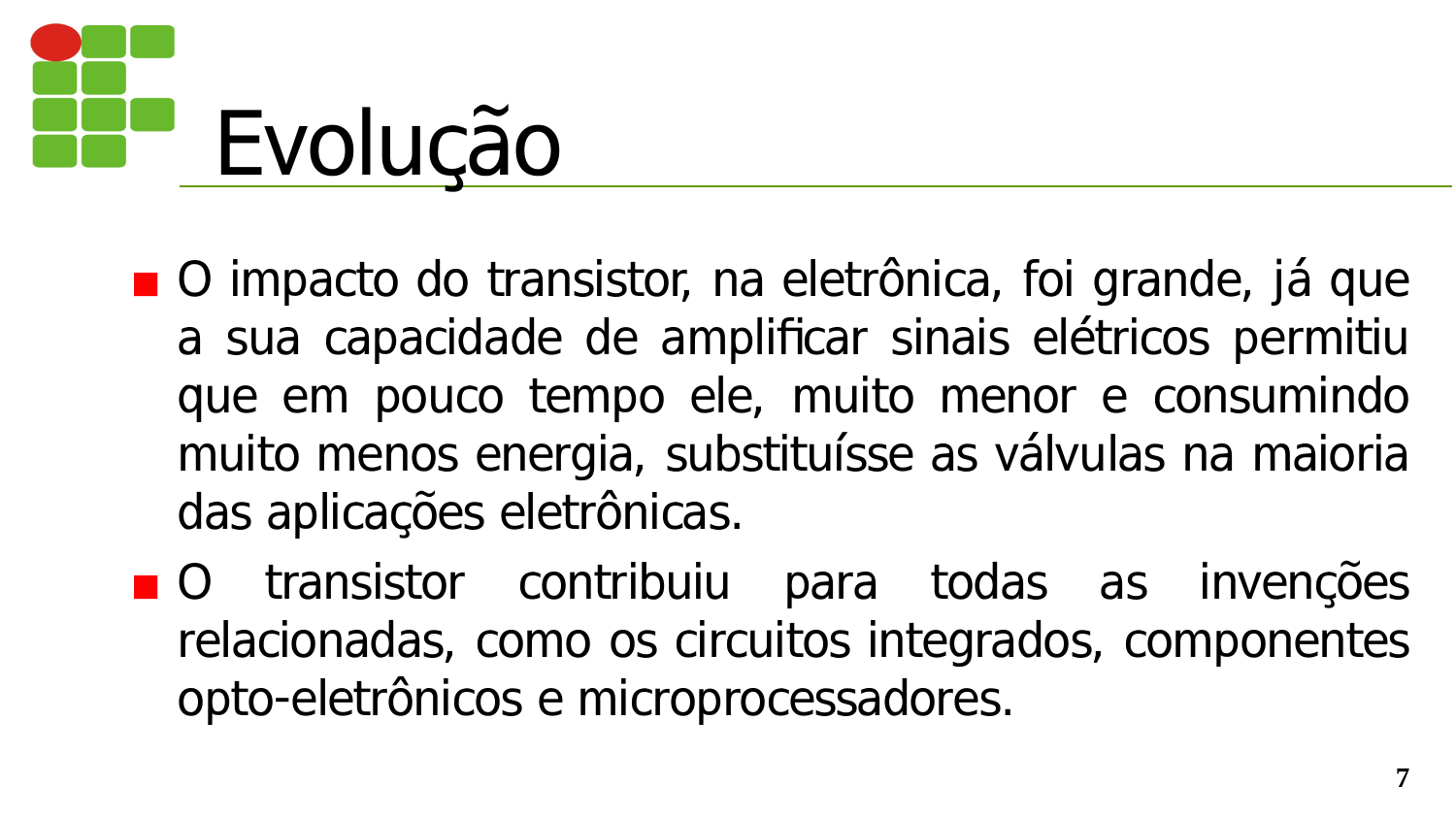

# Evolução
O impacto do transistor, na eletrônica, foi grande, já que a sua capacidade de amplificar sinais elétricos permitiu que em pouco tempo ele, muito menor e consumindo muito menos energia, substituísse as válvulas na maioria das aplicações eletrônicas.
O transistor contribuiu para todas as invenções relacionadas, como os circuitos integrados, componentes opto-eletrônicos e microprocessadores.
7